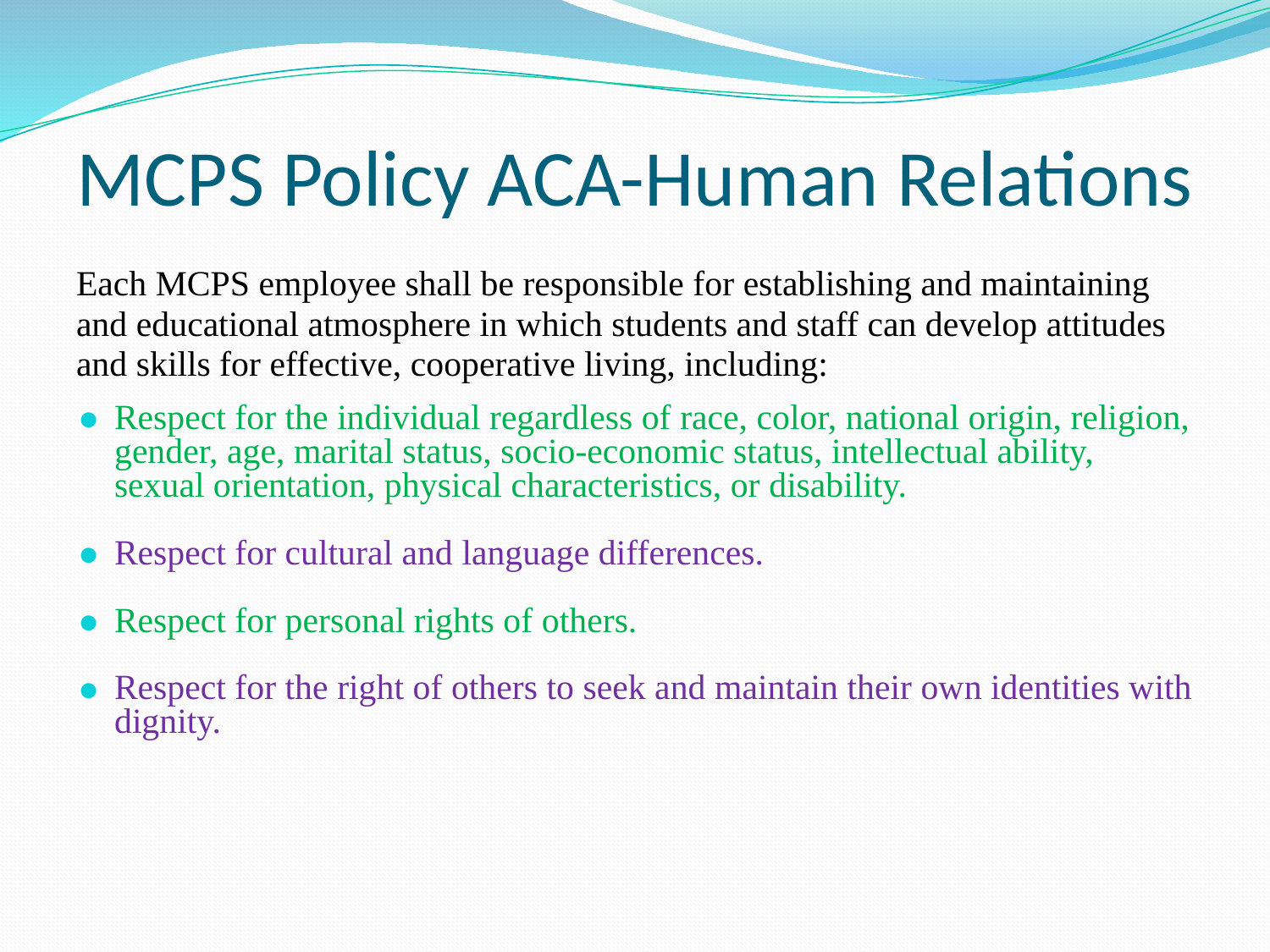

# MCPS Policy ACA-Human Relations
Each MCPS employee shall be responsible for establishing and maintaining and educational atmosphere in which students and staff can develop attitudes and skills for effective, cooperative living, including:
Respect for the individual regardless of race, color, national origin, religion, gender, age, marital status, socio-economic status, intellectual ability, sexual orientation, physical characteristics, or disability.

Respect for cultural and language differences.

Respect for personal rights of others.

Respect for the right of others to seek and maintain their own identities with dignity.